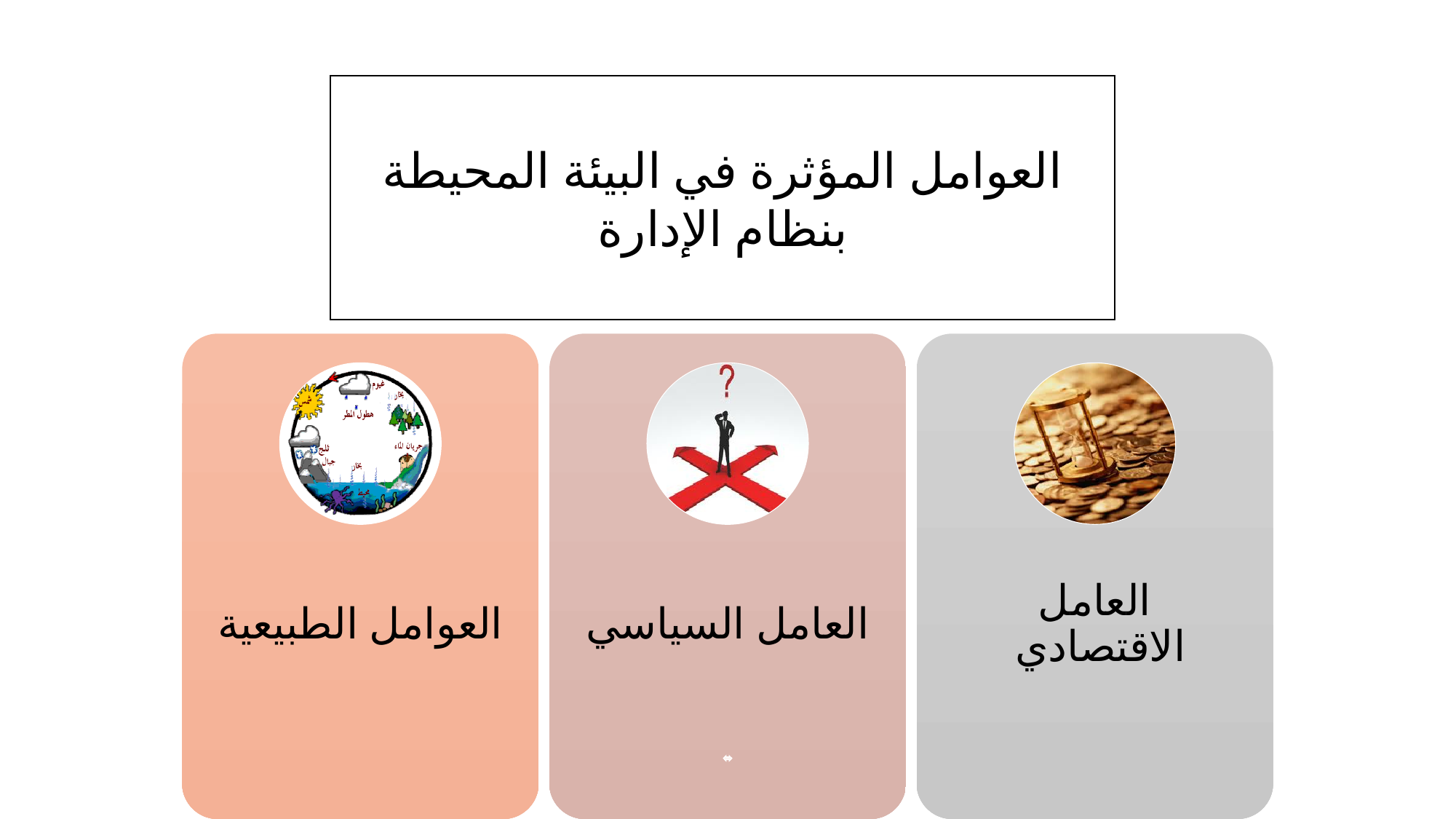

العوامل المؤثرة في البيئة المحيطة بنظام الإدارة

العوامل الطبيعية
العامل السياسي
العامل الاقتصادي